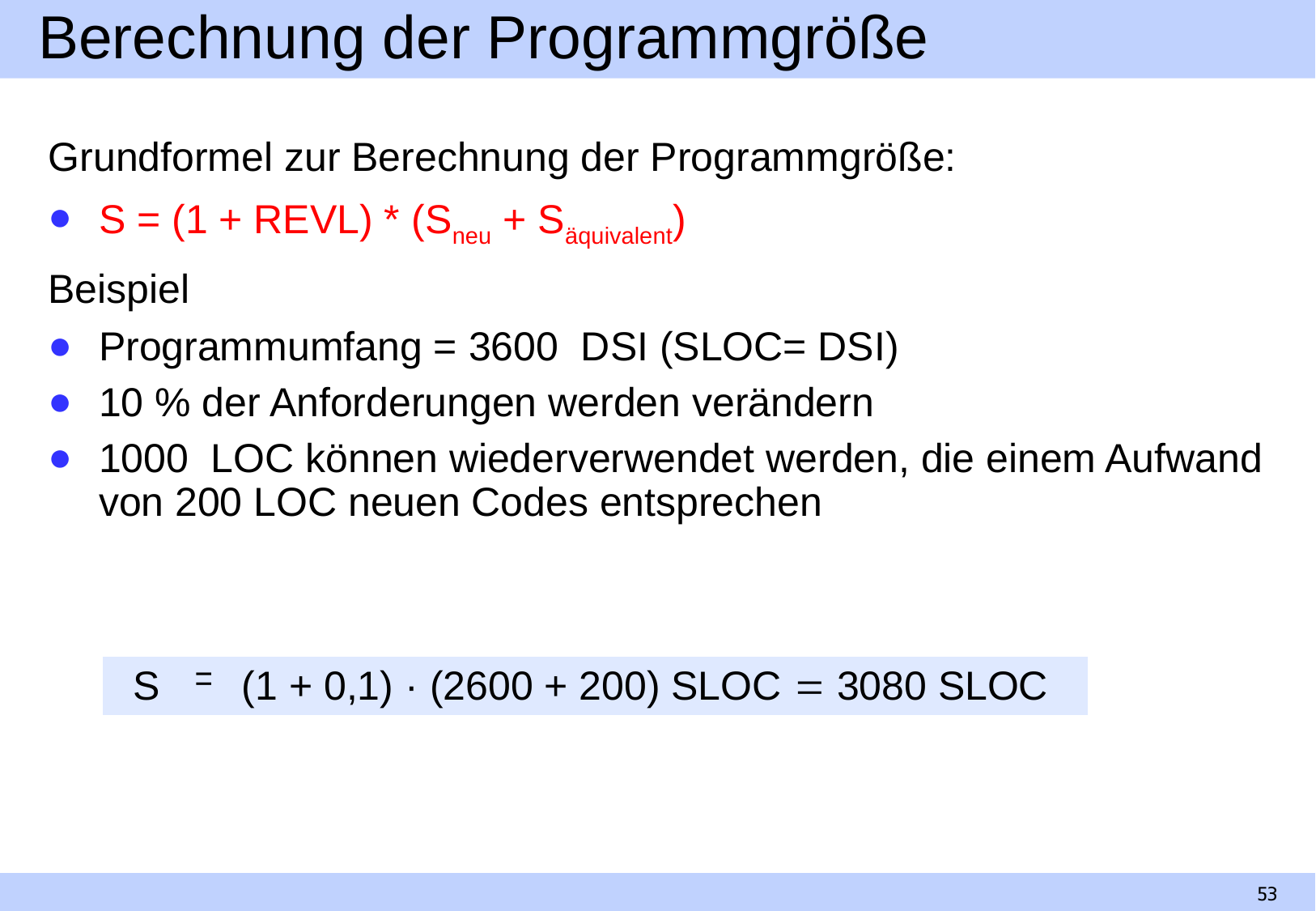

# Berechnung der Programmgröße

Grundformel zur Berechnung der Programmgröße:
S = (1 + REVL) * (Sneu + Säquivalent)
Beispiel
Programmumfang = 3600  DSI (SLOC= DSI)
10 % der Anforderungen werden verändern
1000  LOC können wiederverwendet werden, die einem Aufwand von 200 LOC neuen Codes entsprechen
| S | = | (1 + 0,1) · (2600 + 200) SLOC = 3080 SLOC |
| --- | --- | --- |
53